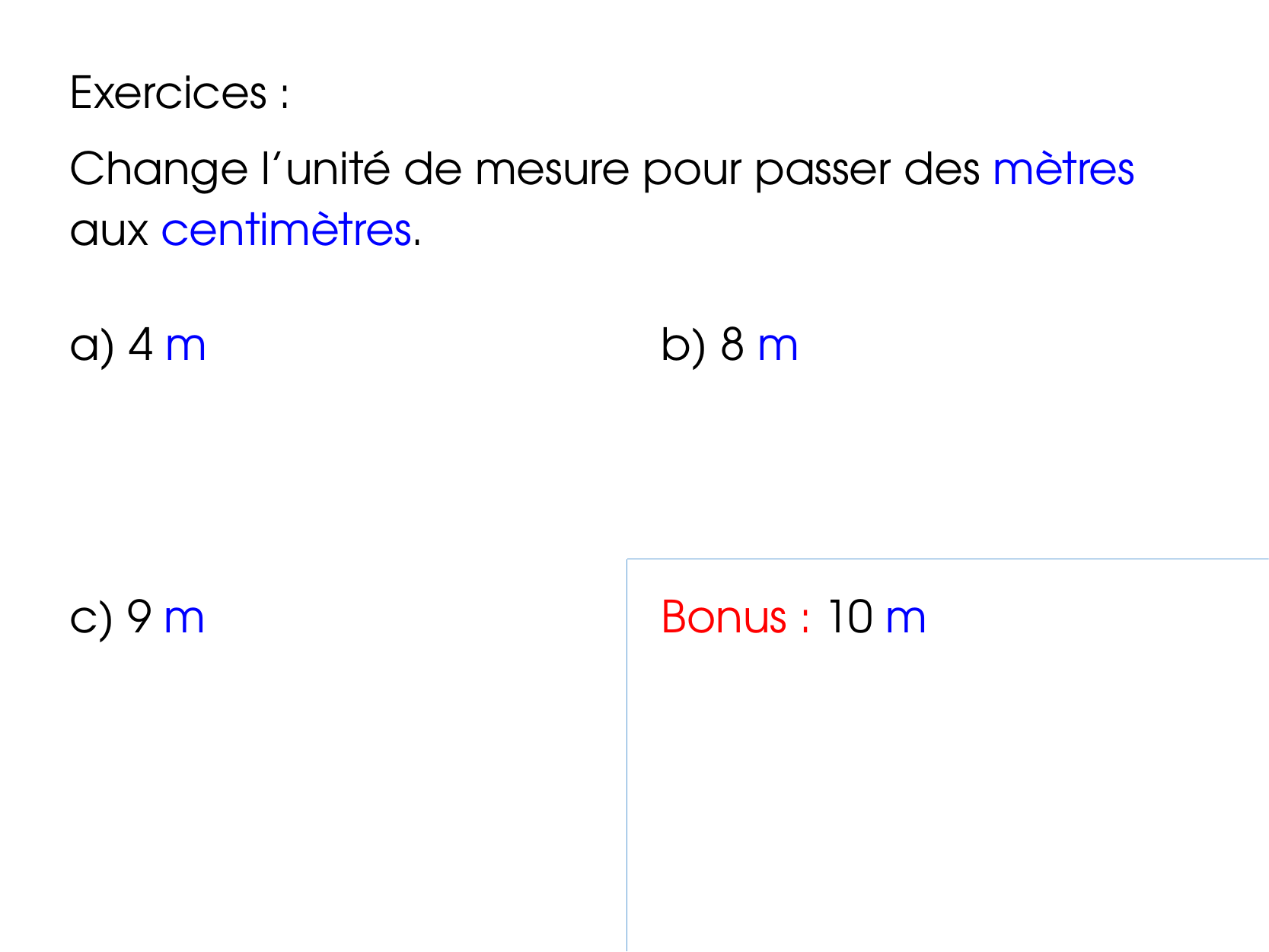

Exercices :
Change l’unité de mesure pour passer des mètres
aux centimètres.
a) 4 m
b) 8 m
c) 9 m
Bonus : 10 m